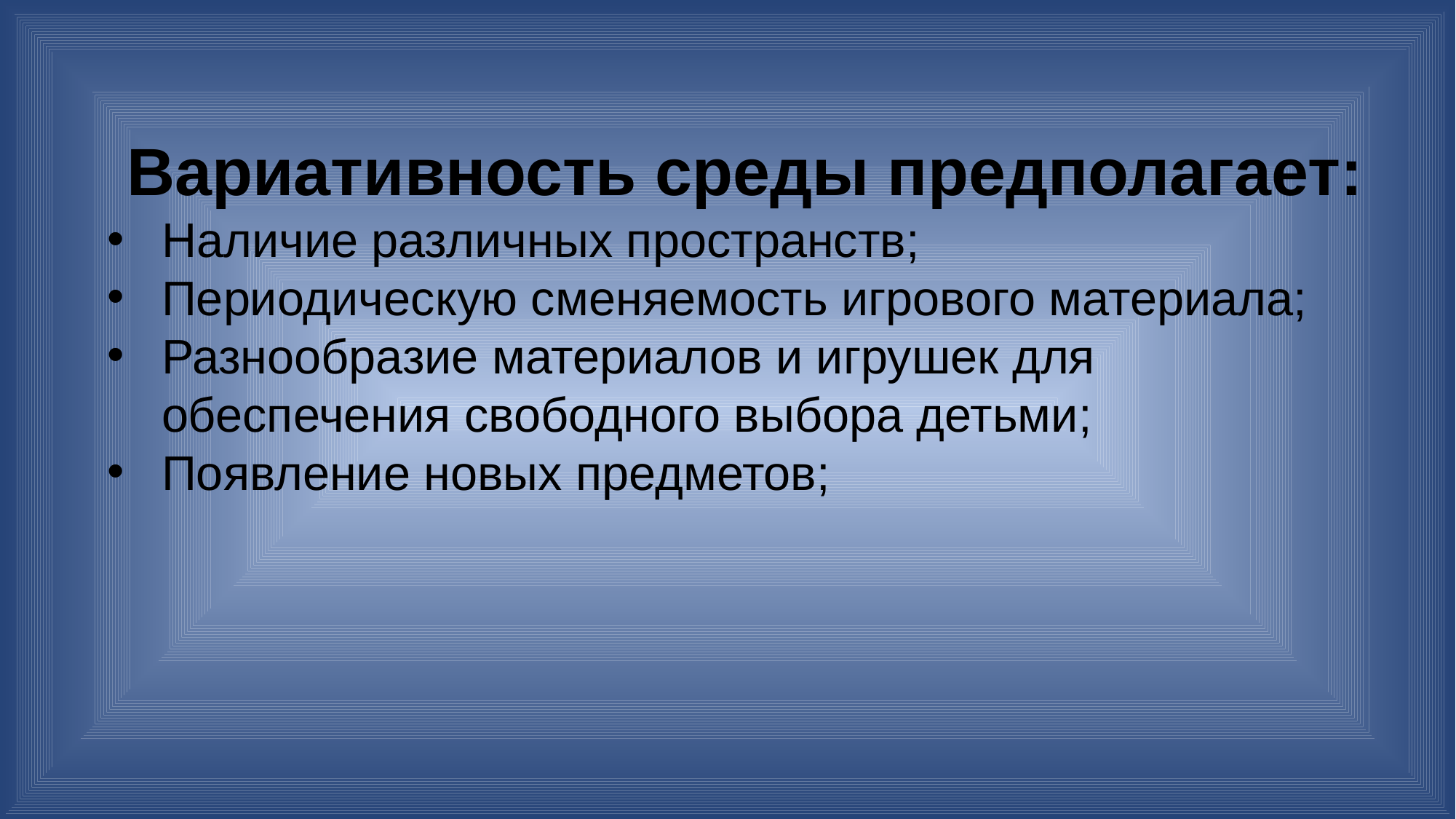

Вариативность среды предполагает:
Наличие различных пространств;
Периодическую сменяемость игрового материала;
Разнообразие материалов и игрушек для обеспечения свободного выбора детьми;
Появление новых предметов;